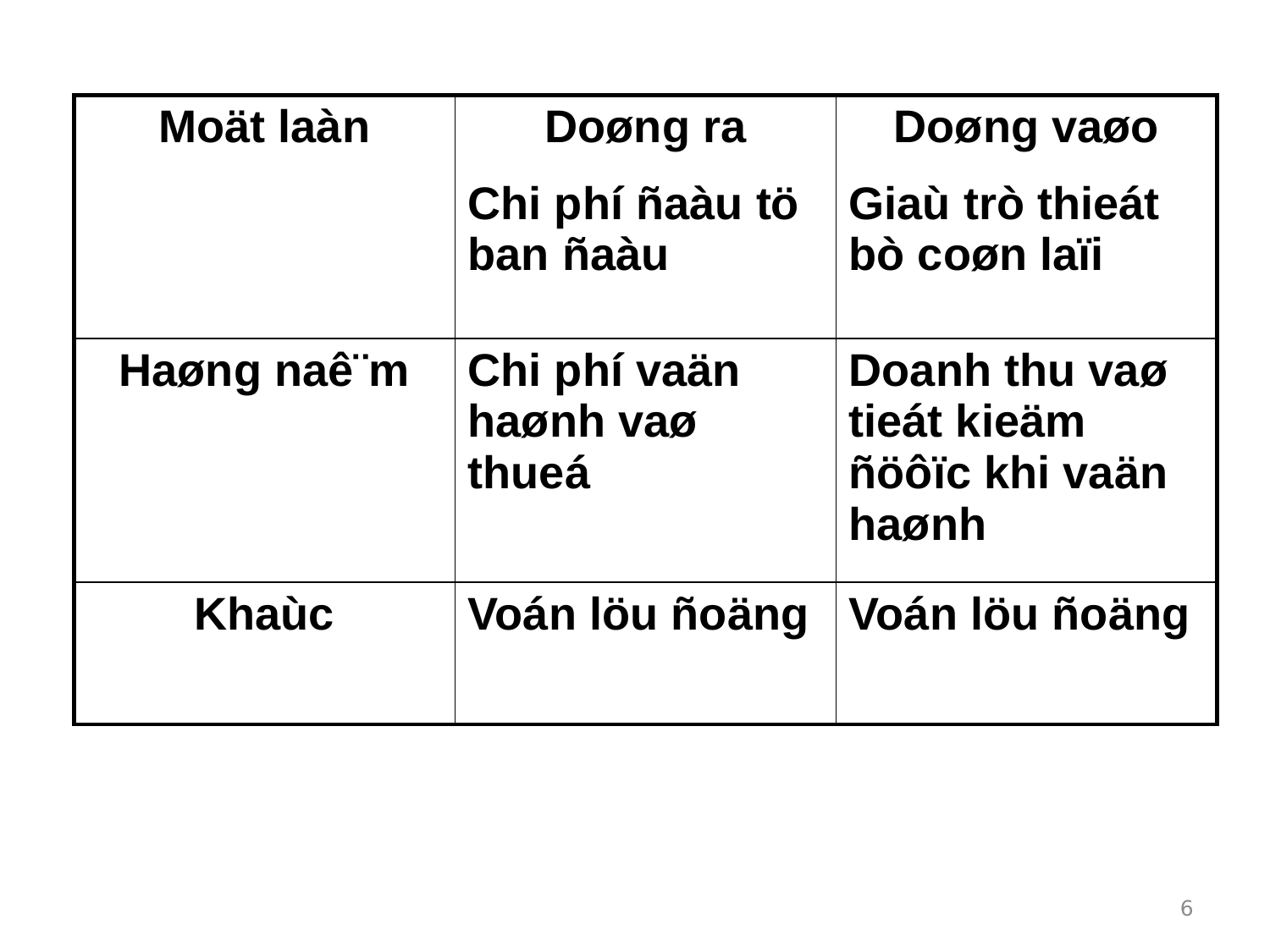

| Moät laàn | Doøng ra Chi phí ñaàu tö ban ñaàu | Doøng vaøo Giaù trò thieát bò coøn laïi |
| --- | --- | --- |
| Haøng naê¨m | Chi phí vaän haønh vaø thueá | Doanh thu vaø tieát kieäm ñöôïc khi vaän haønh |
| Khaùc | Voán löu ñoäng | Voán löu ñoäng |
6